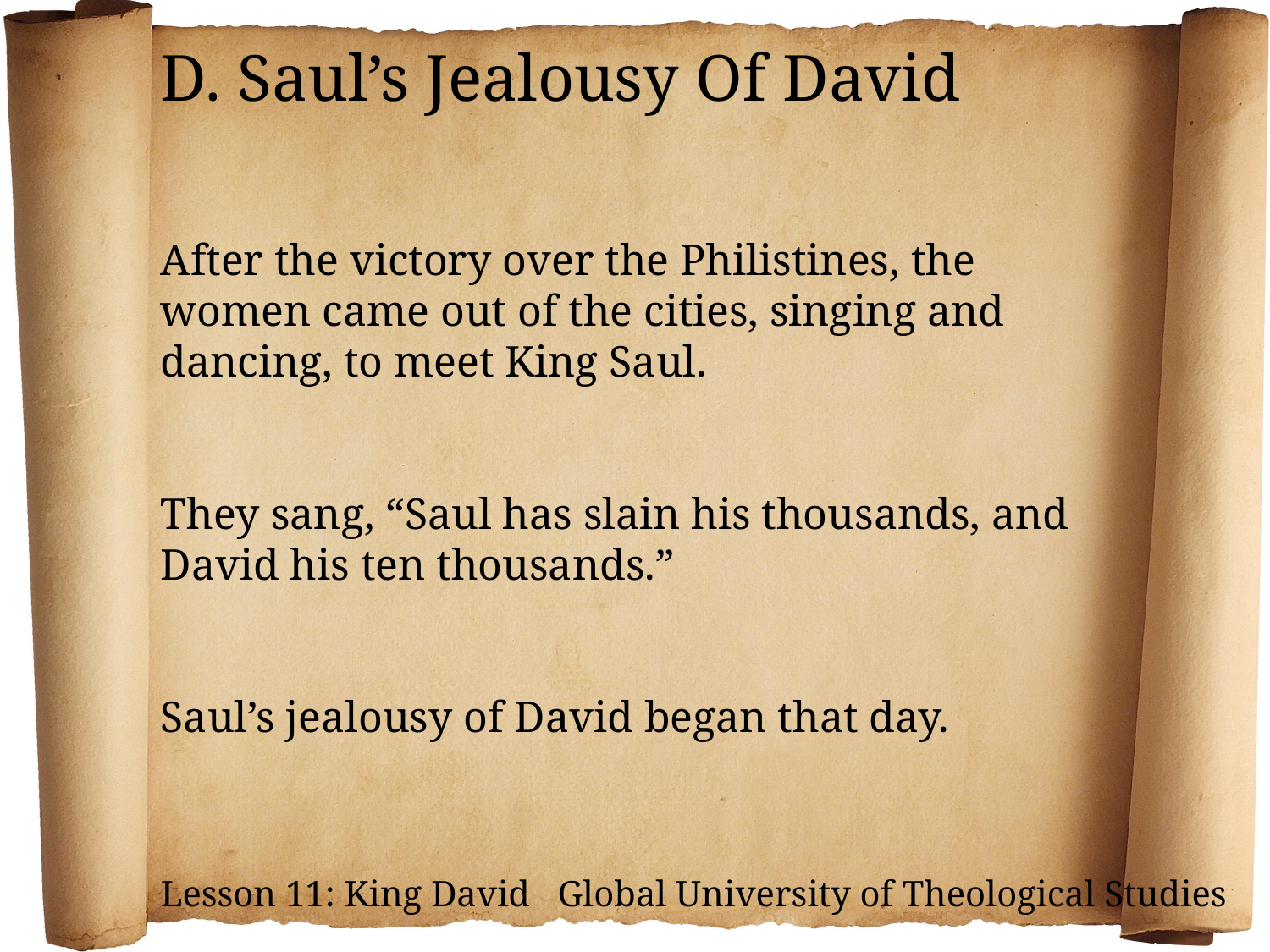

D. Saul’s Jealousy Of David
After the victory over the Philistines, the women came out of the cities, singing and dancing, to meet King Saul.

They sang, “Saul has slain his thousands, and David his ten thousands.”

Saul’s jealousy of David began that day.

Lesson 11: King David   Global University of Theological Studies